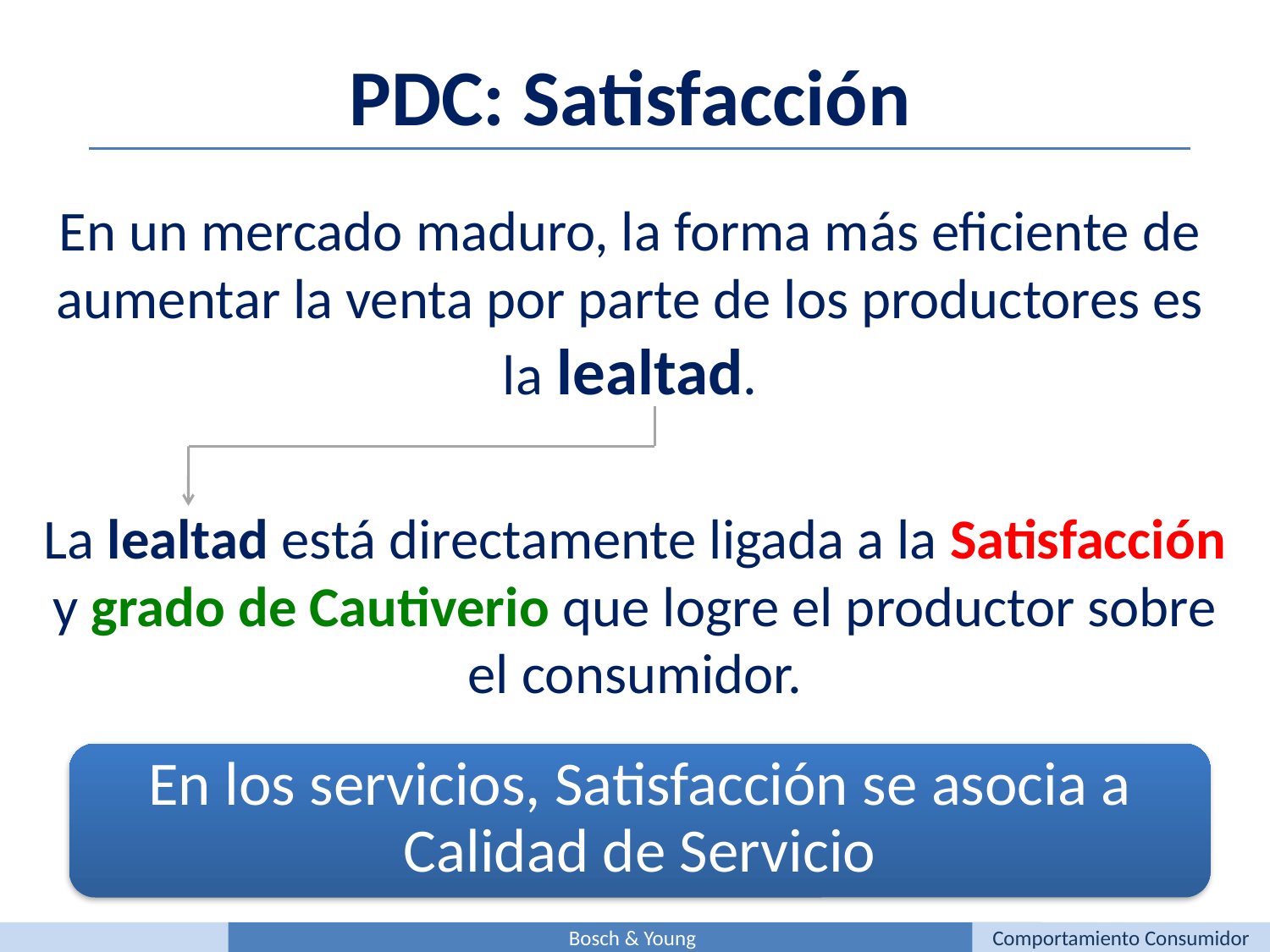

PDC: Satisfacción
En un mercado maduro, la forma más eficiente de aumentar la venta por parte de los productores es la lealtad.
La lealtad está directamente ligada a la Satisfacción y grado de Cautiverio que logre el productor sobre el consumidor.

En los servicios, Satisfacción se asocia a Calidad de Servicio

Bosch & Young
Comportamiento Consumidor